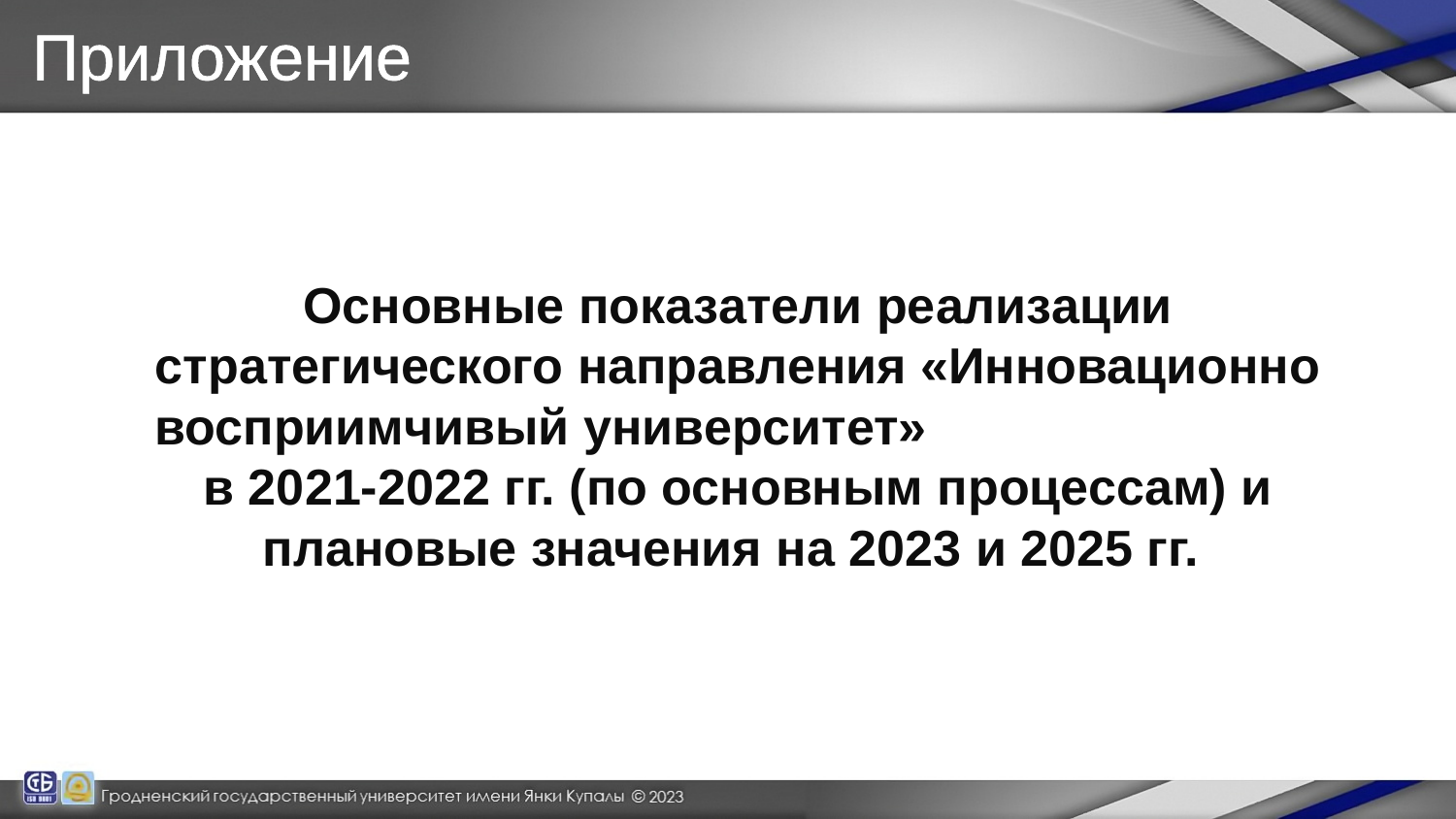

Приложение

Основные показатели реализации стратегического направления «Инновационно восприимчивый университет»                             в 2021-2022 гг. (по основным процессам) и плановые значения на 2023 и 2025 гг.